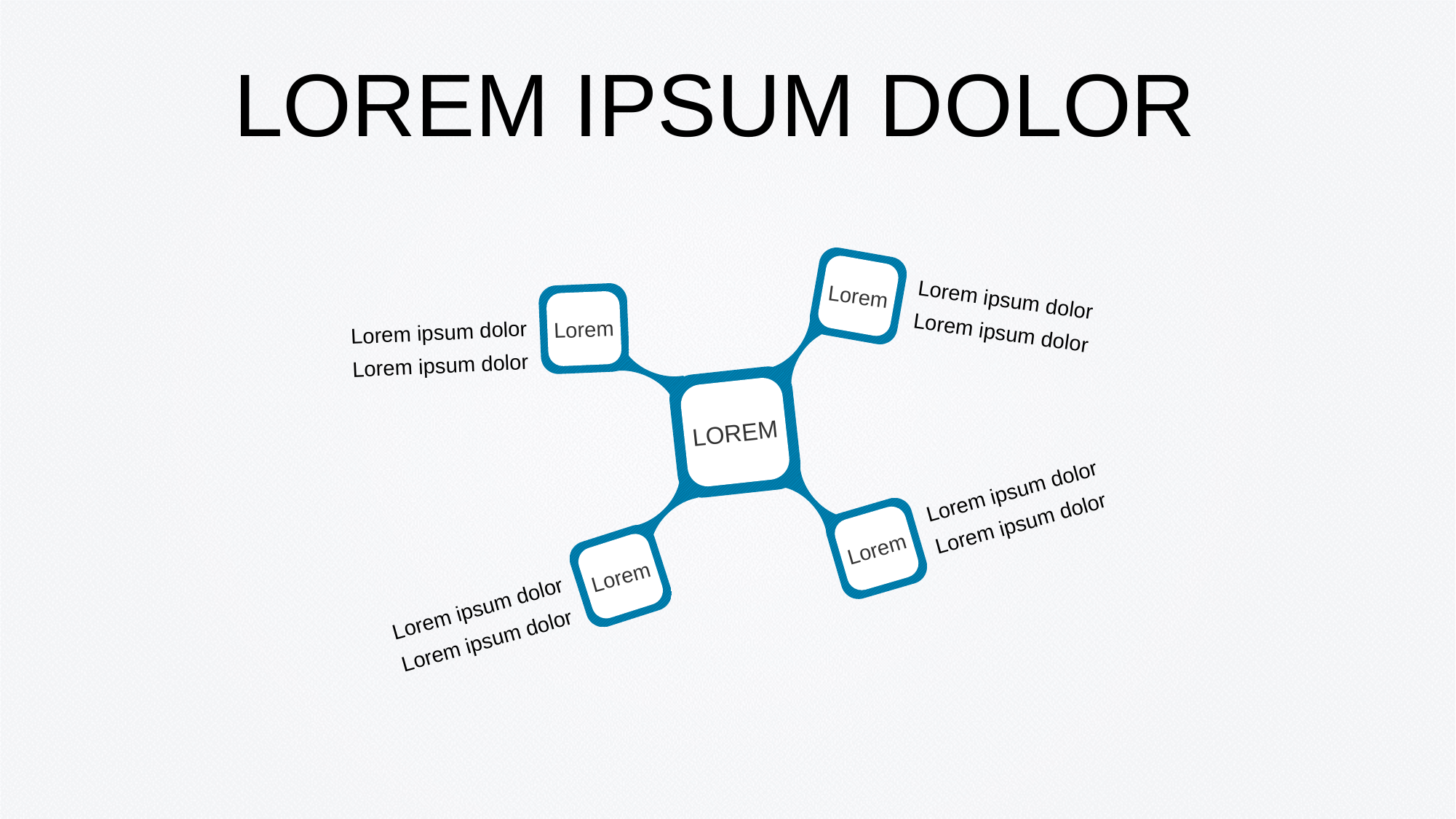

# LOREM IPSUM DOLOR

Lorem
Lorem ipsum dolor
Lorem ipsum dolor

Lorem ipsum dolor
Lorem ipsum dolor
Lorem

LOREM
Lorem ipsum dolor
Lorem ipsum dolor

Lorem

Lorem
Lorem ipsum dolor
Lorem ipsum dolor